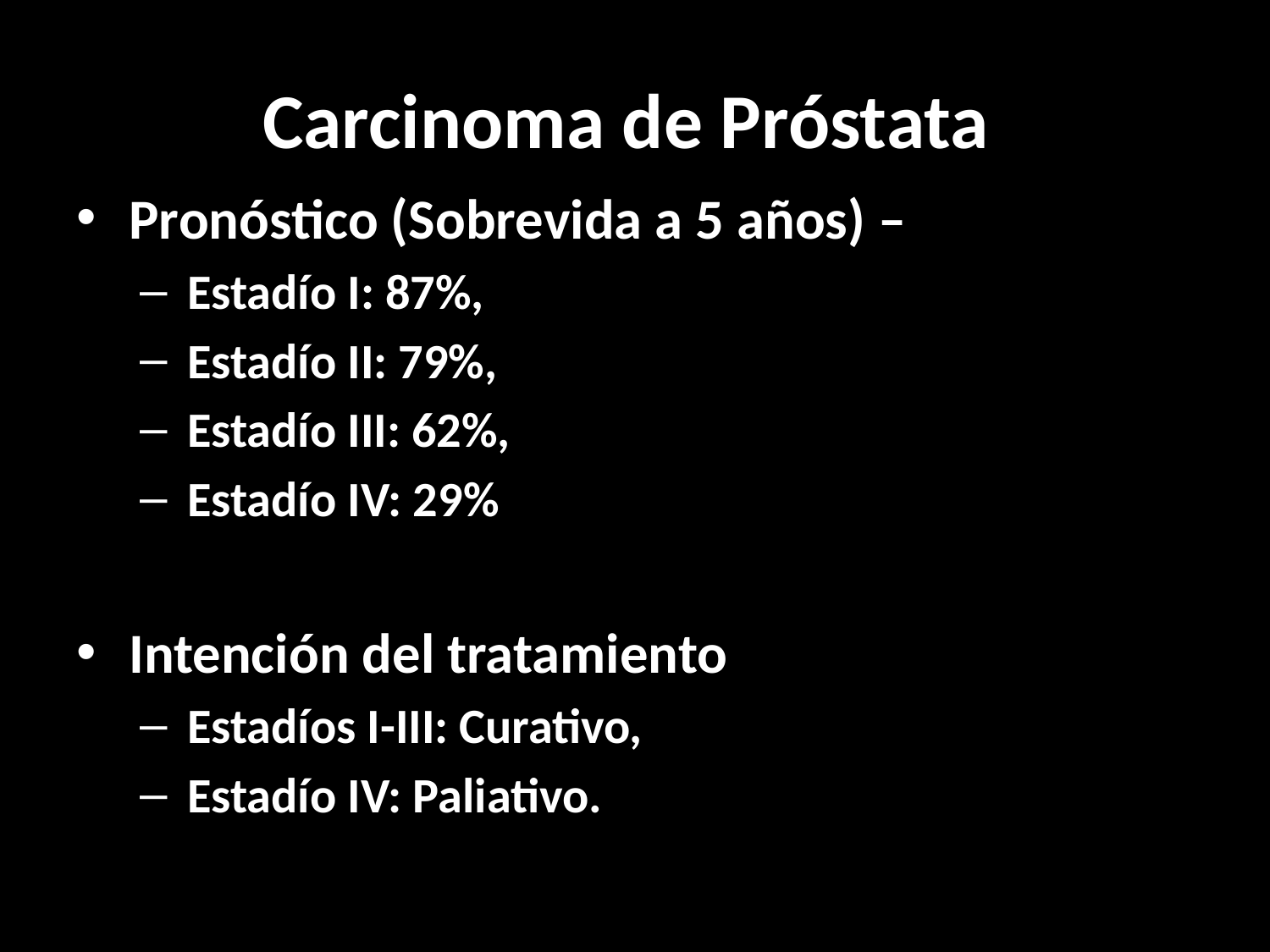

# Carcinoma de Próstata
Pronóstico (Sobrevida a 5 años) –
Estadío I: 87%,
Estadío II: 79%,
Estadío III: 62%,
Estadío IV: 29%

Intención del tratamiento
Estadíos I-III: Curativo,
Estadío IV: Paliativo.